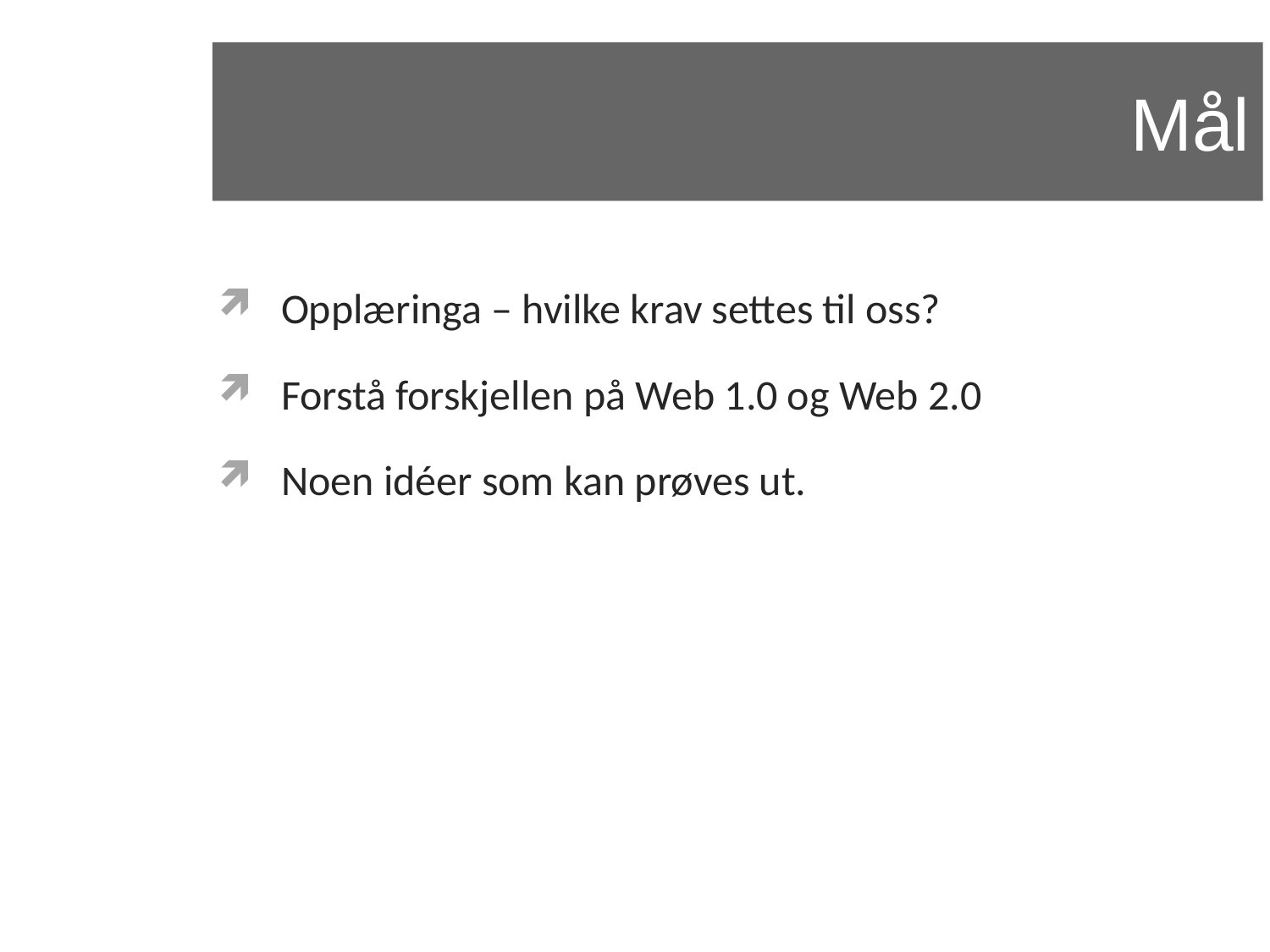

# Mål
Opplæringa – hvilke krav settes til oss?
Forstå forskjellen på Web 1.0 og Web 2.0
Noen idéer som kan prøves ut.